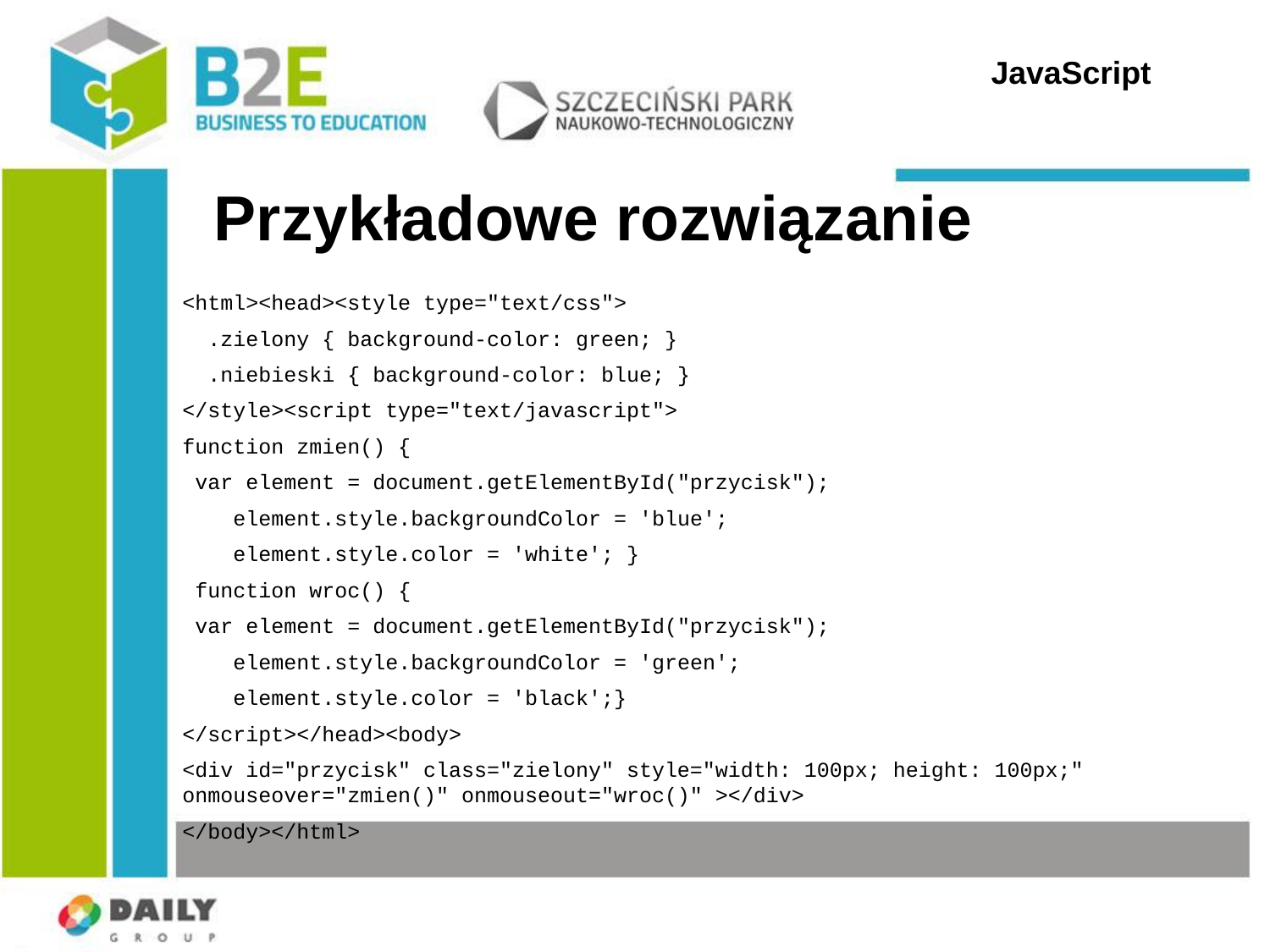

JavaScript
Przykładowe rozwiązanie
<html><head><style type="text/css">
  .zielony { background-color: green; }
  .niebieski { background-color: blue; }
</style><script type="text/javascript">
function zmien() {
 var element = document.getElementById("przycisk");
    element.style.backgroundColor = 'blue';
    element.style.color = 'white'; }
 function wroc() {
 var element = document.getElementById("przycisk");
    element.style.backgroundColor = 'green';
    element.style.color = 'black';}
</script></head><body>
<div id="przycisk" class="zielony" style="width: 100px; height: 100px;" onmouseover="zmien()" onmouseout="wroc()" ></div>
</body></html>